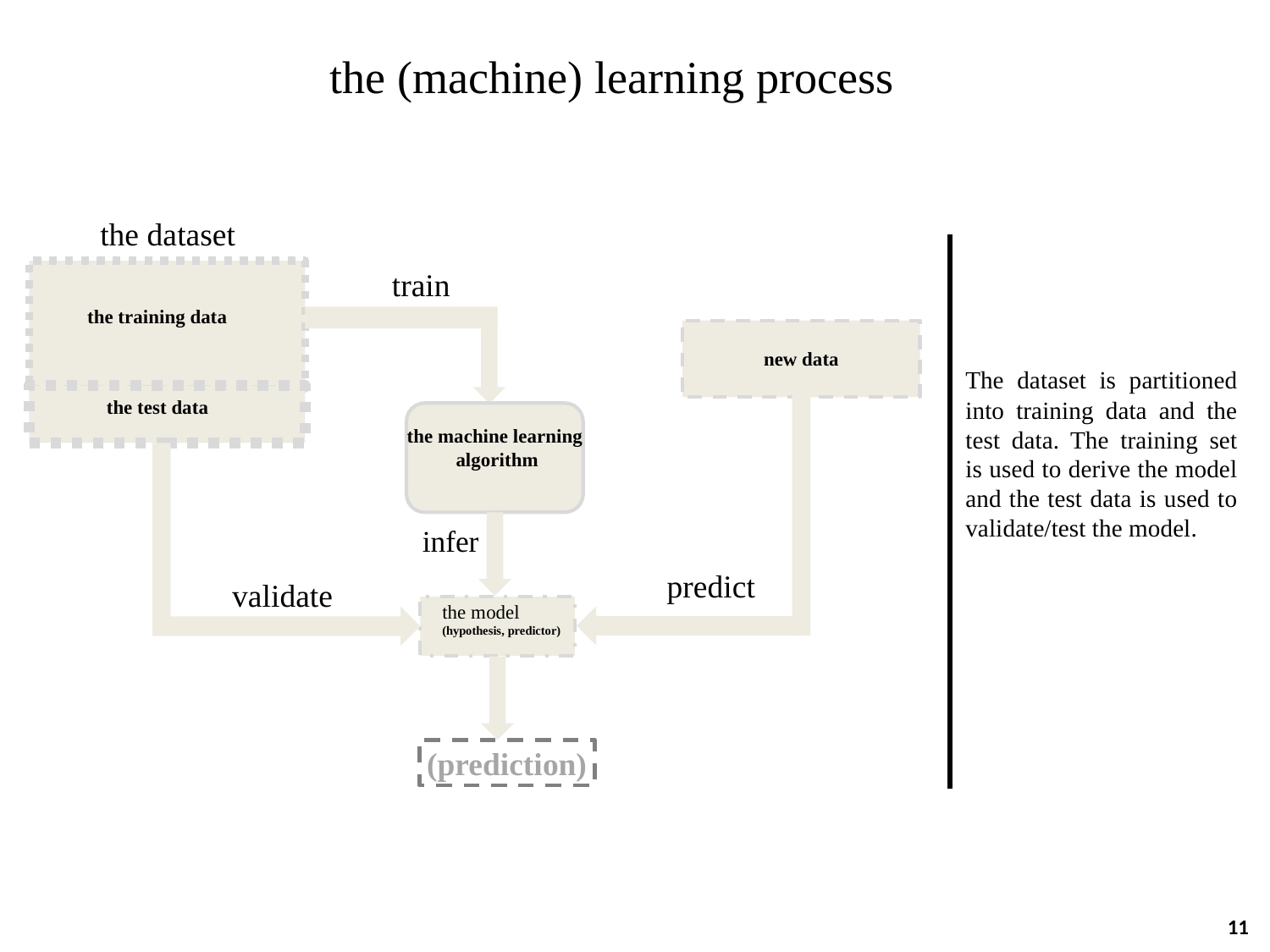

# the (machine) learning process
the dataset

train
the training data

new data
The dataset is partitioned into training data and the test data. The training set is used to derive the model and the test data is used to validate/test the model.

the test data

the machine learning
 algorithm

infer

predict
validate
the model
(hypothesis, predictor)

(prediction)
11